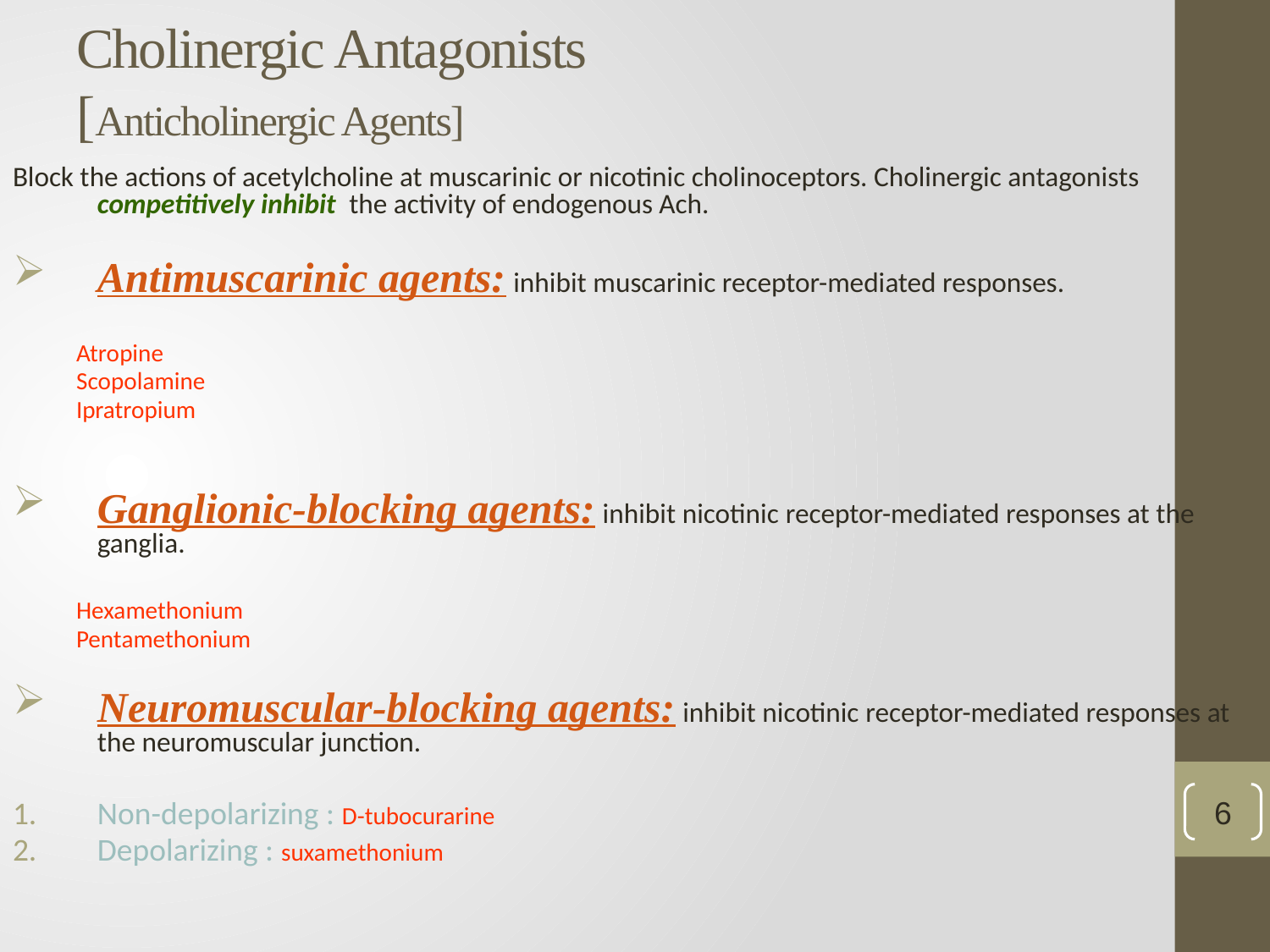

# Cholinergic Antagonists [Anticholinergic Agents]
Block the actions of acetylcholine at muscarinic or nicotinic cholinoceptors. Cholinergic antagonists competitively inhibit  the activity of endogenous Ach.

Antimuscarinic agents: inhibit muscarinic receptor-mediated responses.

Atropine
Scopolamine
Ipratropium

Ganglionic-blocking agents: inhibit nicotinic receptor-mediated responses at the ganglia.

Hexamethonium
Pentamethonium

Neuromuscular-blocking agents: inhibit nicotinic receptor-mediated responses at the neuromuscular junction.

Non-depolarizing : D-tubocurarine
Depolarizing : suxamethonium

6